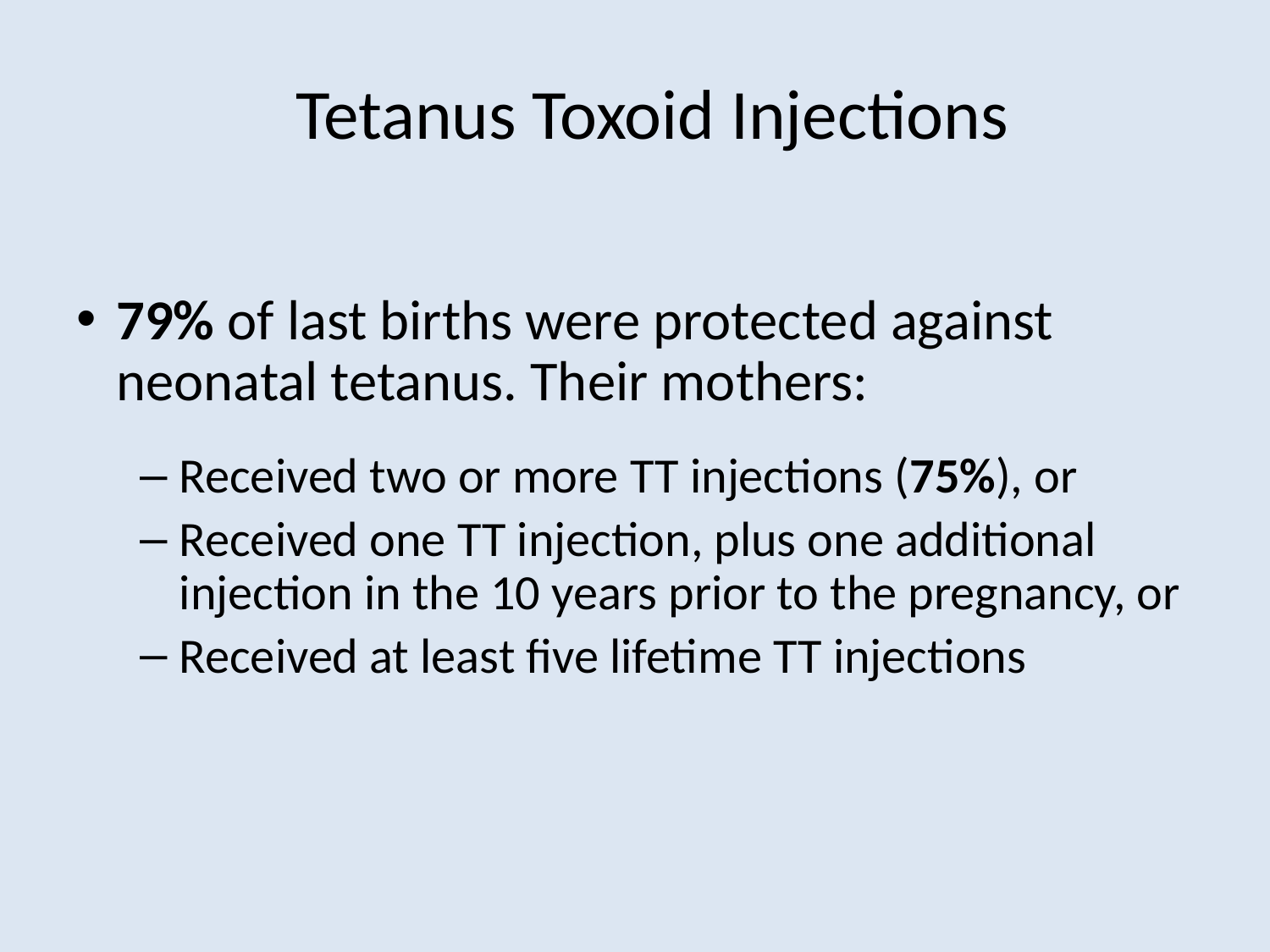

# Tetanus Toxoid Injections
79% of last births were protected against neonatal tetanus. Their mothers:
Received two or more TT injections (75%), or
Received one TT injection, plus one additional injection in the 10 years prior to the pregnancy, or
Received at least five lifetime TT injections